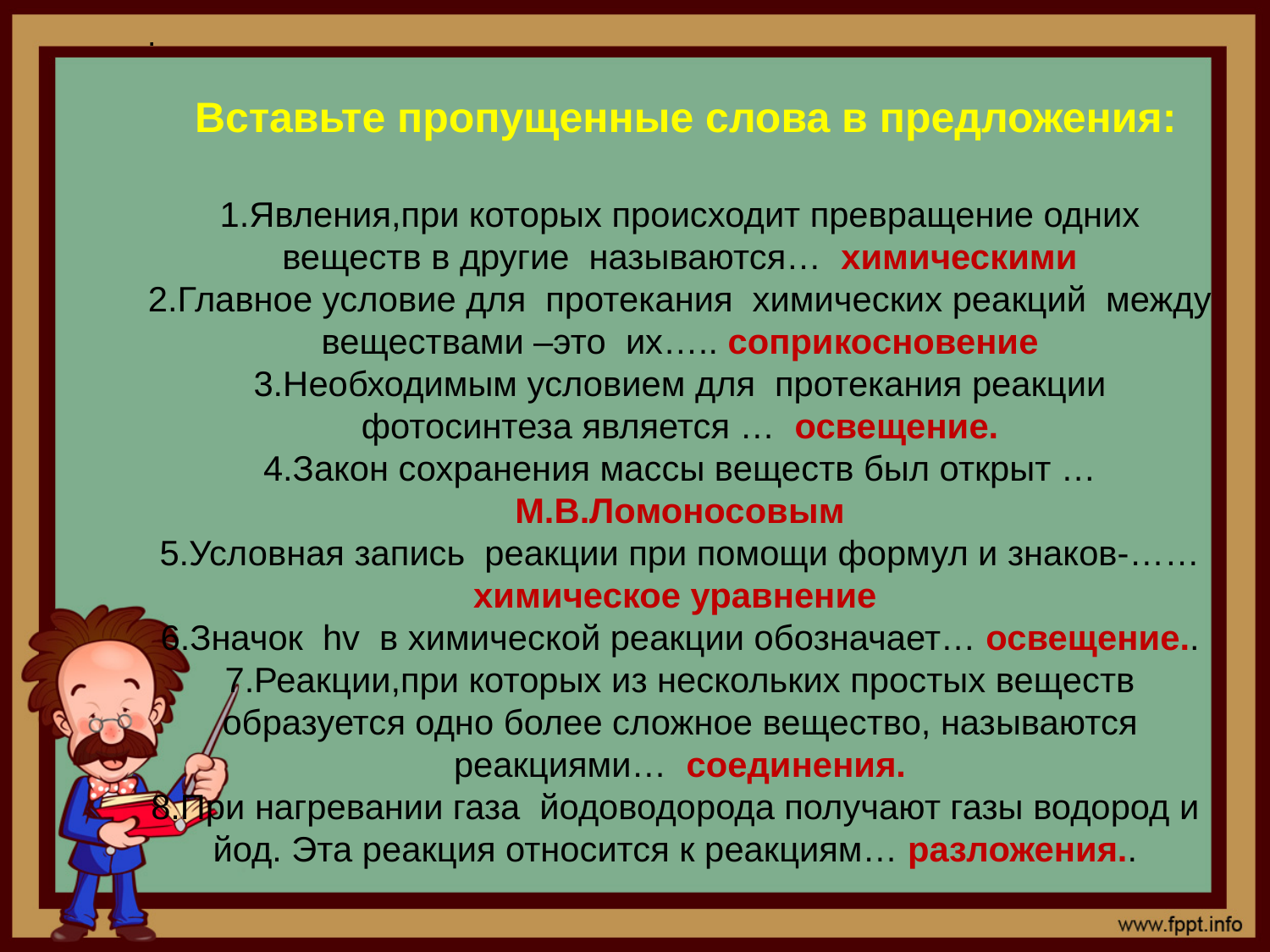

.

 Вставьте пропущенные слова в предложения:

1.Явления,при которых происходит превращение одних веществ в другие  называются…  химическими
2.Главное условие для  протекания  химических реакций  между веществами –это  их….. соприкосновение
3.Необходимым условием для  протекания реакции фотосинтеза является …  освещение.
4.Закон сохранения массы веществ был открыт … М.В.Ломоносовым
5.Условная запись  реакции при помощи формул и знаков-……химическое уравнение
6.Значок  hv  в химической реакции обозначает… освещение..
7.Реакции,при которых из нескольких простых веществ образуется одно более сложное вещество, называются реакциями…  соединения.
8.При нагревании газа  йодоводорода получают газы водород и  йод. Эта реакция относится к реакциям… разложения..